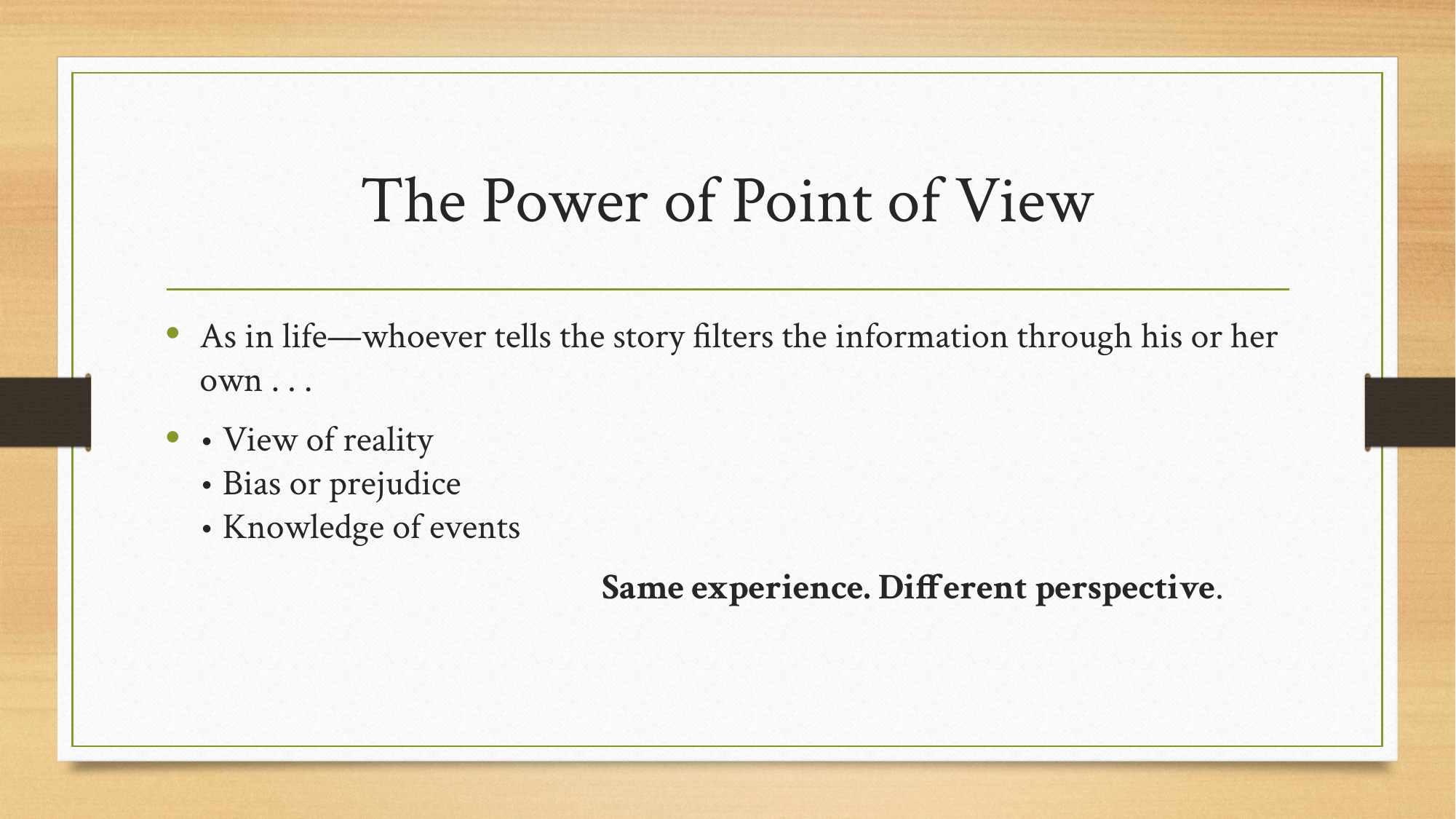

# The Power of Point of View
As in life—whoever tells the story filters the information through his or her own . . .
• View of reality
• Bias or prejudice
• Knowledge of events
				Same experience. Different perspective.